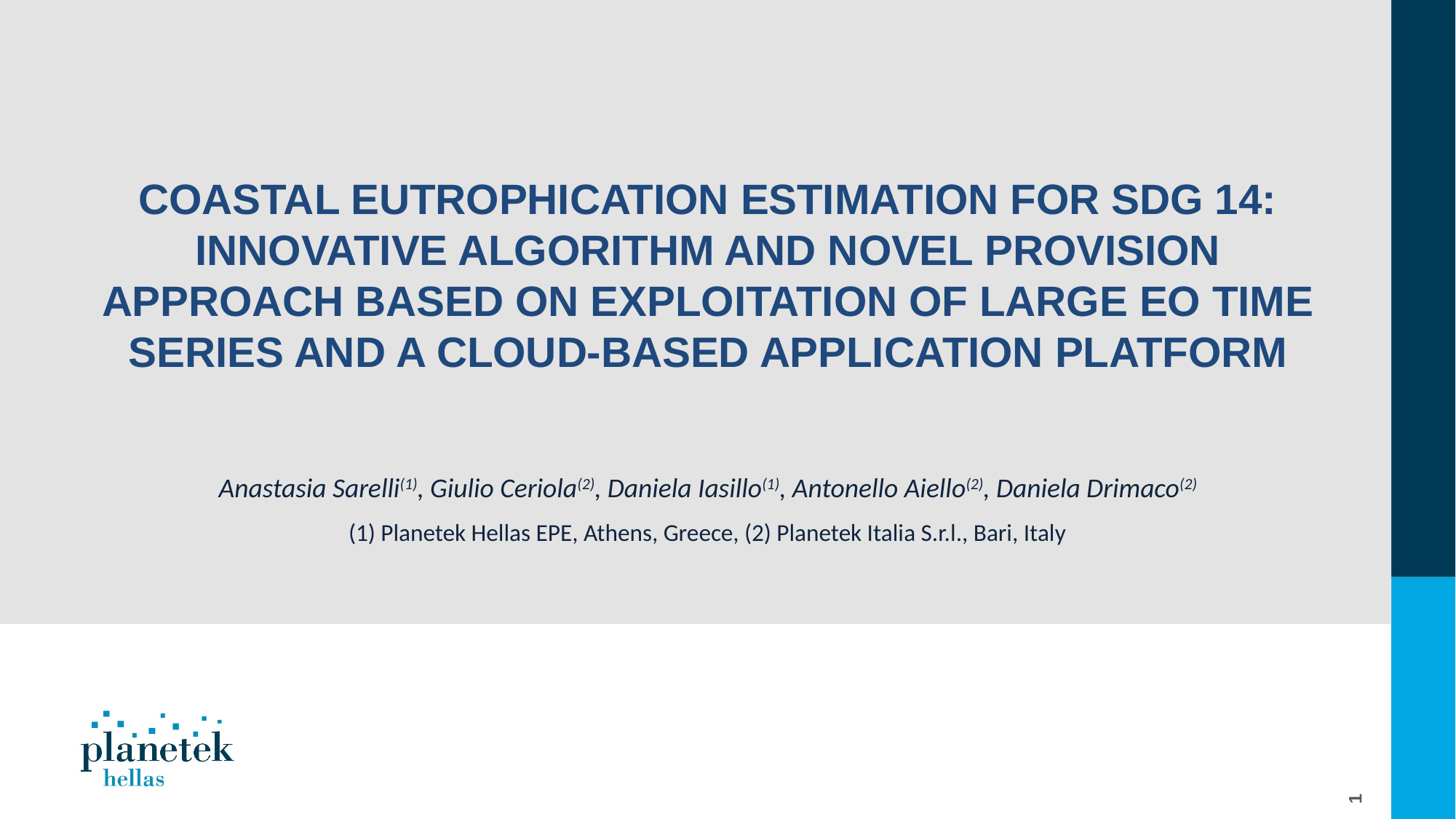

COASTAL EUTROPHICATION ESTIMATION FOR SDG 14: INNOVATIVE ALGORITHM AND NOVEL PROVISION APPROACH BASED ON EXPLOITATION OF LARGE EO TIME SERIES AND A CLOUD-BASED APPLICATION PLATFORM
Anastasia Sarelli(1), Giulio Ceriola(2), Daniela Iasillo(1), Antonello Aiello(2), Daniela Drimaco(2)
(1) Planetek Hellas EPE, Athens, Greece, (2) Planetek Italia S.r.l., Bari, Italy